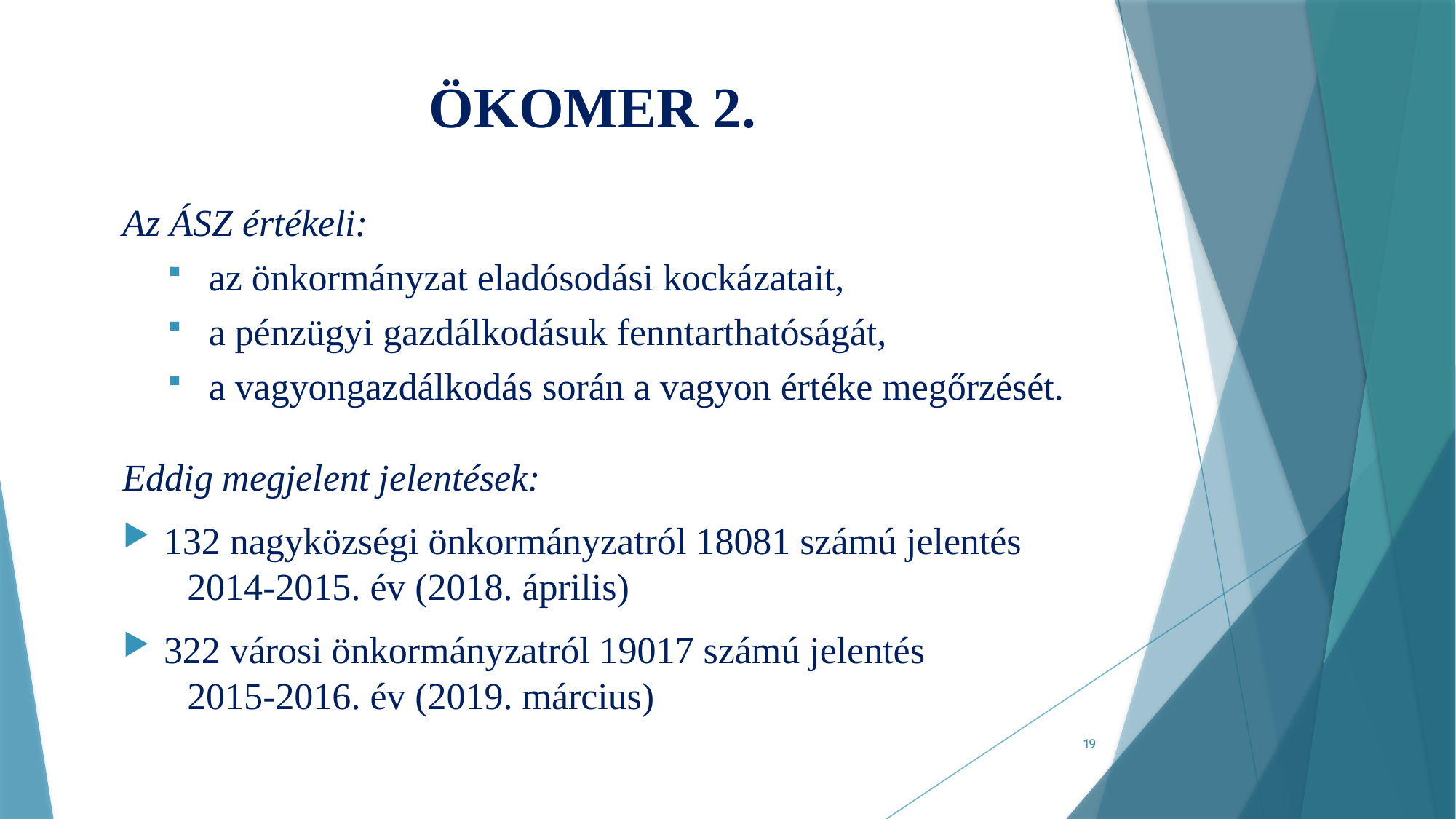

# ÖKOMER 2.
Az ÁSZ értékeli:
az önkormányzat eladósodási kockázatait,
a pénzügyi gazdálkodásuk fenntarthatóságát,
a vagyongazdálkodás során a vagyon értéke megőrzését.
Eddig megjelent jelentések:
132 nagyközségi önkormányzatról 18081 számú jelentés
2014-2015. év (2018. április)
322 városi önkormányzatról 19017 számú jelentés
2015-2016. év (2019. március)
19